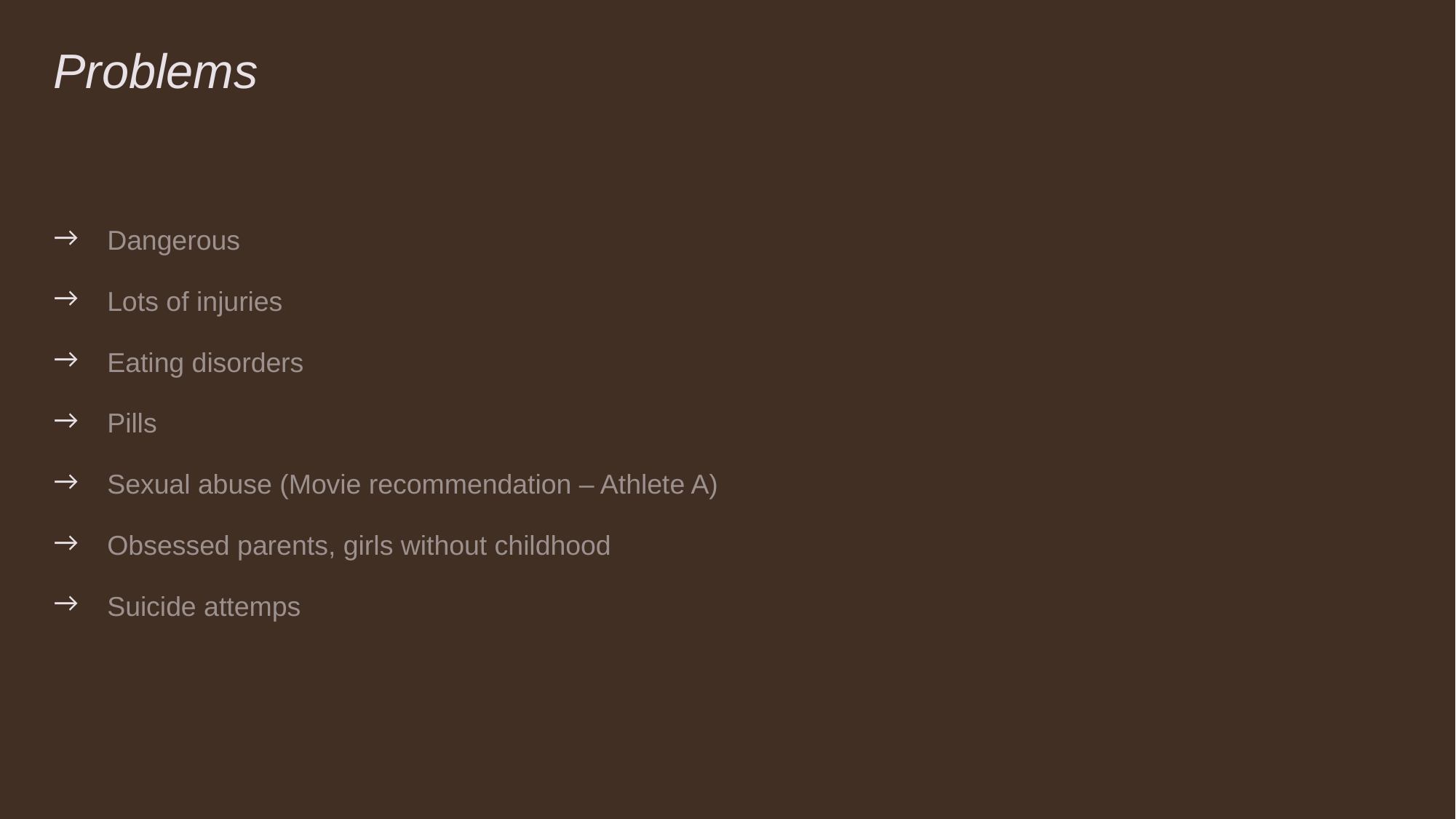

# Problems
Dangerous
Lots of injuries
Eating disorders
Pills
Sexual abuse (Movie recommendation – Athlete A)
Obsessed parents, girls without childhood
Suicide attemps